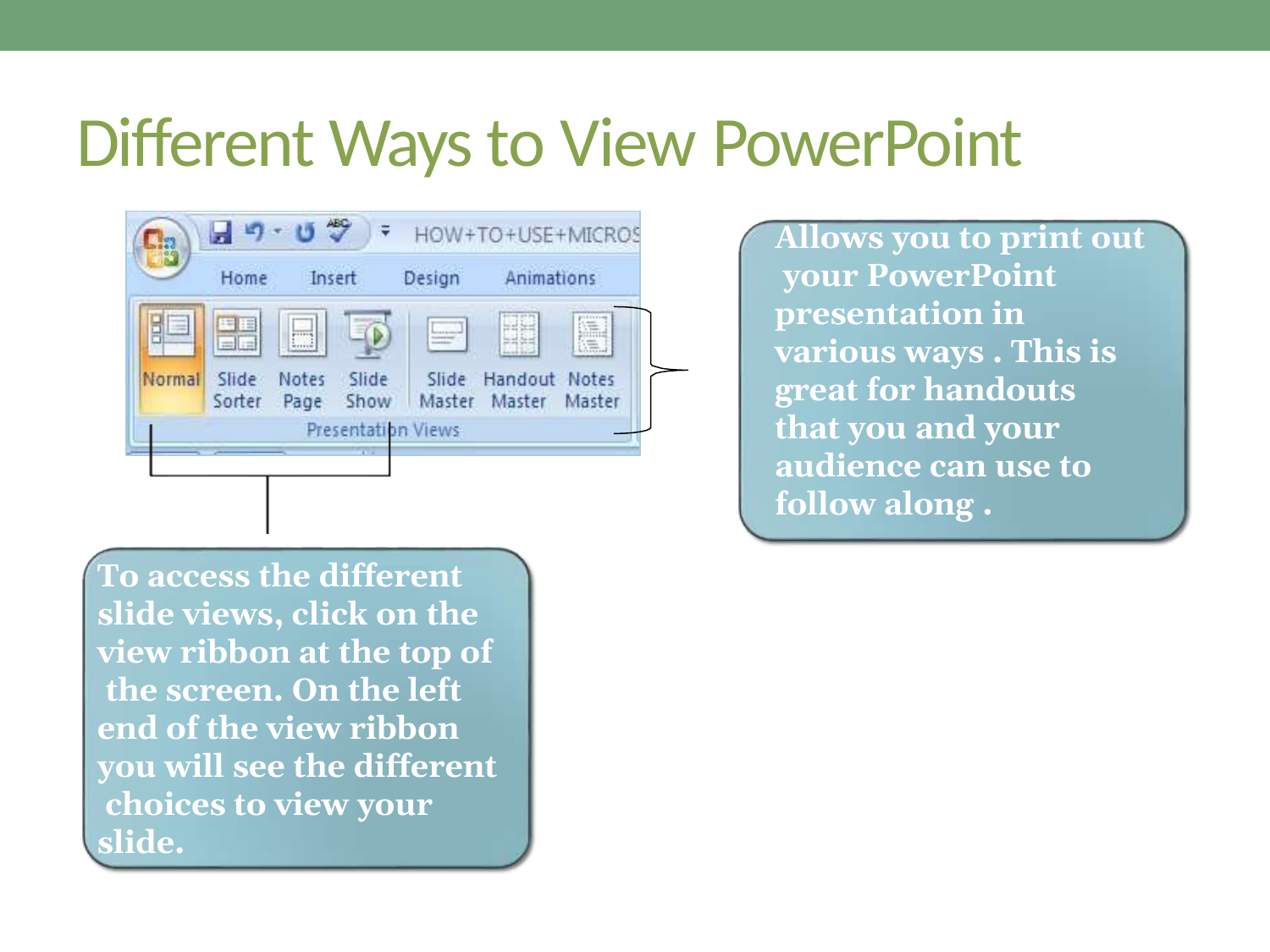

# Different Ways to View PowerPoint

Allows you to print out  your PowerPoint  presentation in  various ways . This is  great for handouts  that you and your  audience can use to  follow along .

To access the different  slide views, click on the  view ribbon at the top of  the screen. On the left  end of the view ribbon  you will see the different  choices to view your  slide.